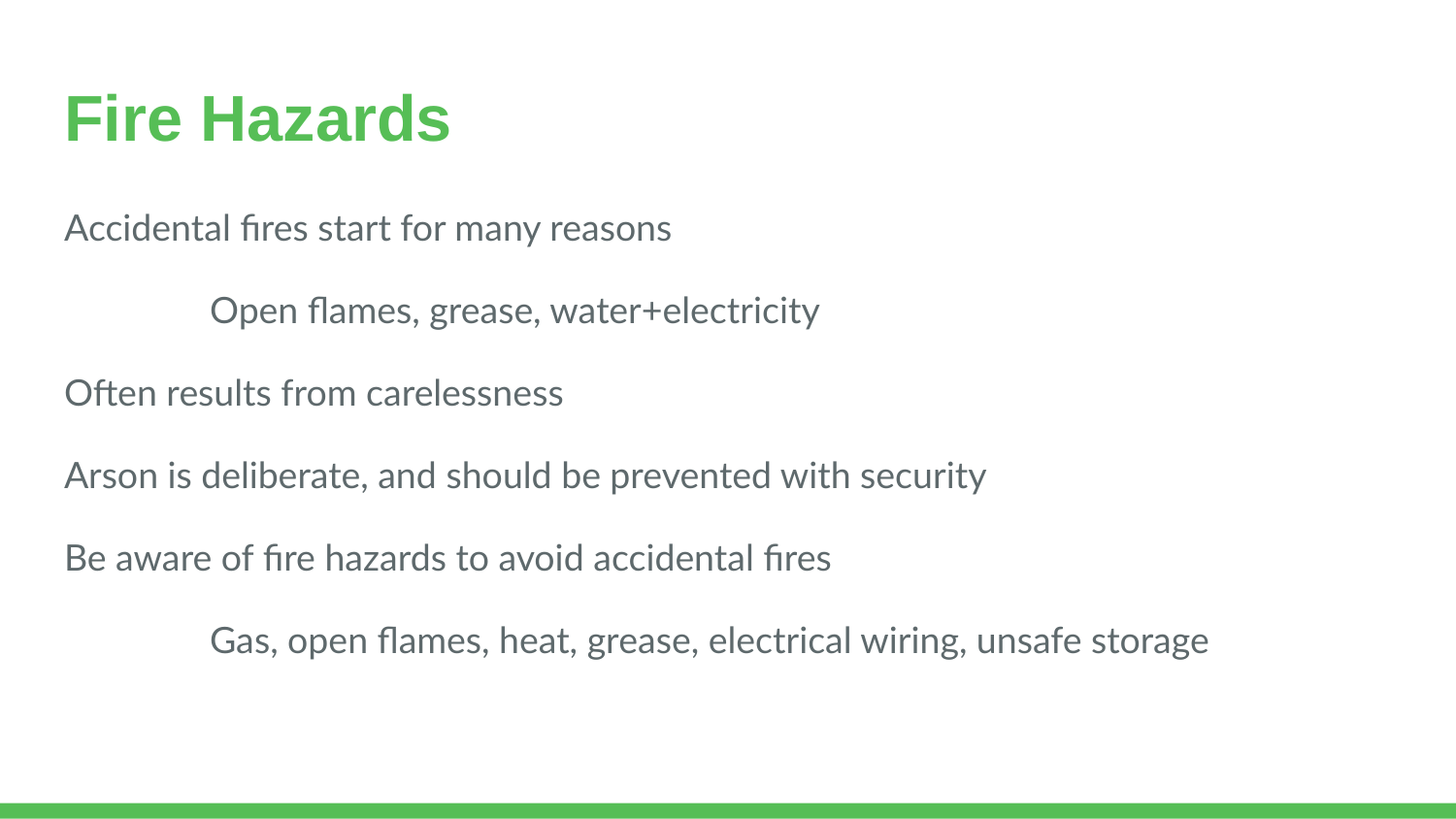

# Fire Hazards
Accidental fires start for many reasons
	Open flames, grease, water+electricity
Often results from carelessness
Arson is deliberate, and should be prevented with security
Be aware of fire hazards to avoid accidental fires
	Gas, open flames, heat, grease, electrical wiring, unsafe storage